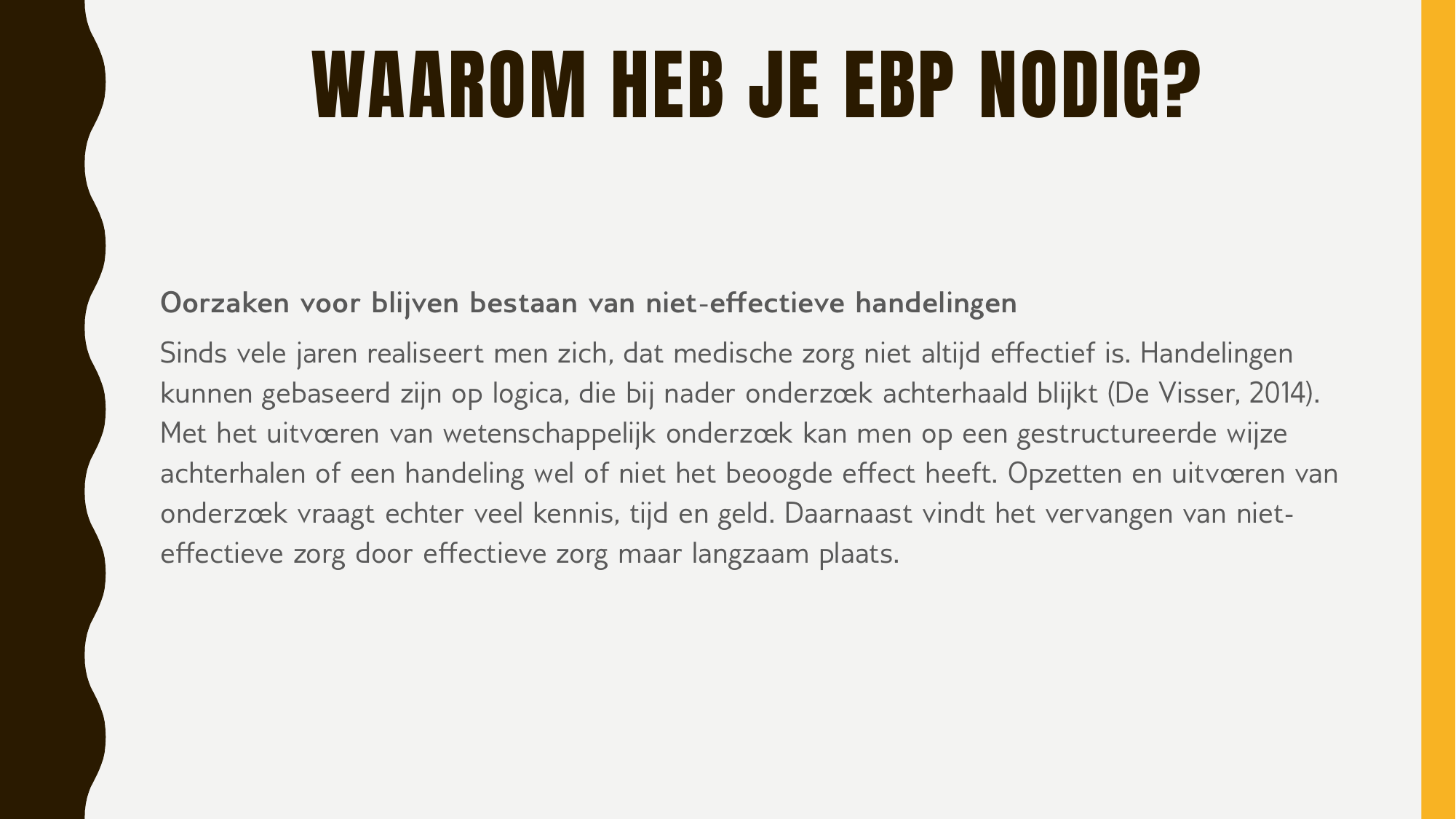

# Waarom heb je EBP nodig?
Oorzaken voor blijven bestaan van niet-effectieve handelingen
Sinds vele jaren realiseert men zich, dat medische zorg niet altijd effectief is. Handelingen kunnen gebaseerd zijn op logica, die bij nader onderzoek achterhaald blijkt (De Visser, 2014). Met het uitvoeren van wetenschappelijk onderzoek kan men op een gestructureerde wijze achterhalen of een handeling wel of niet het beoogde effect heeft. Opzetten en uitvoeren van onderzoek vraagt echter veel kennis, tijd en geld. Daarnaast vindt het vervangen van niet-effectieve zorg door effectieve zorg maar langzaam plaats.